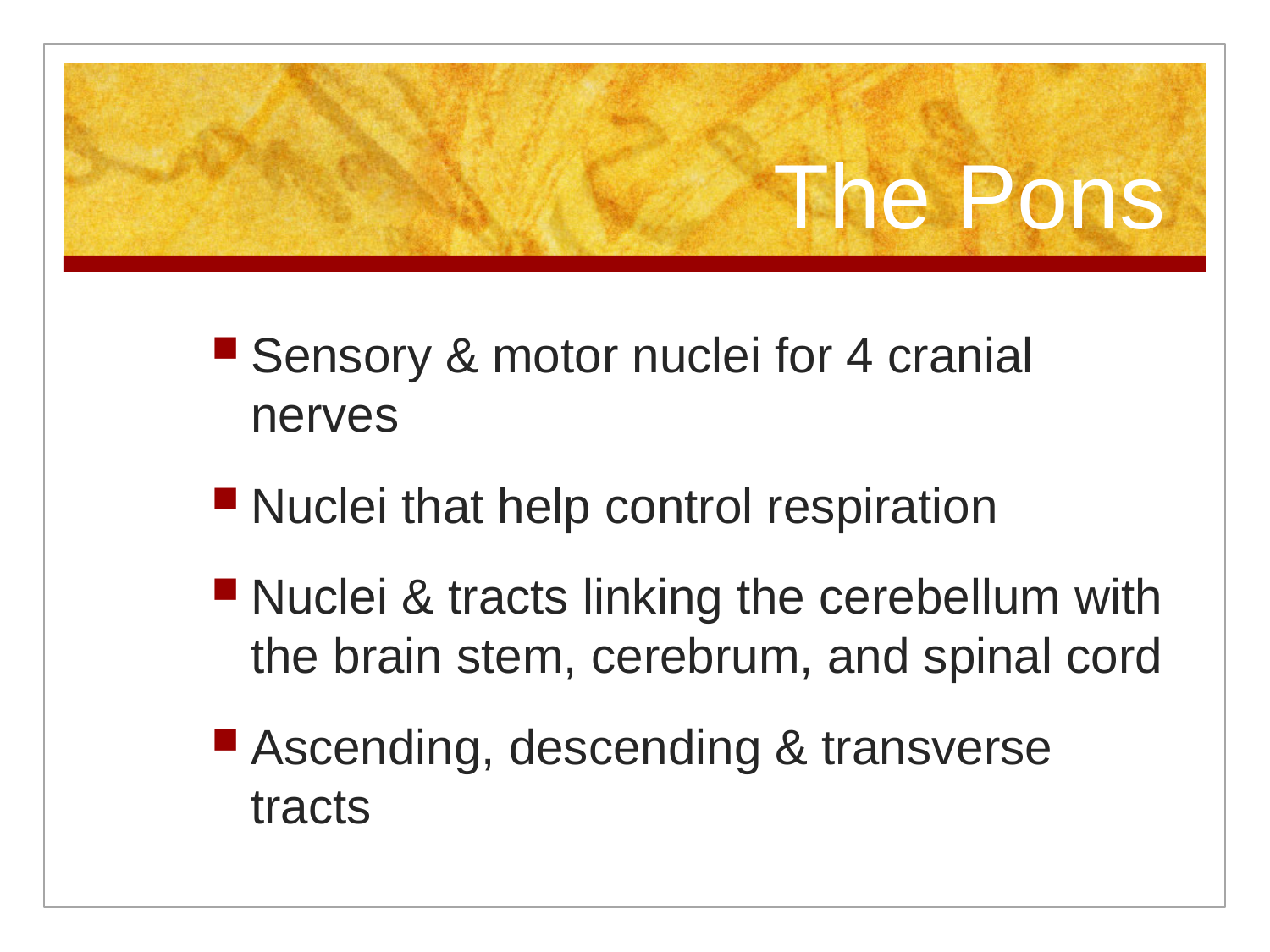

# The Pons
Sensory & motor nuclei for 4 cranial nerves
Nuclei that help control respiration
Nuclei & tracts linking the cerebellum with the brain stem, cerebrum, and spinal cord
Ascending, descending & transverse tracts